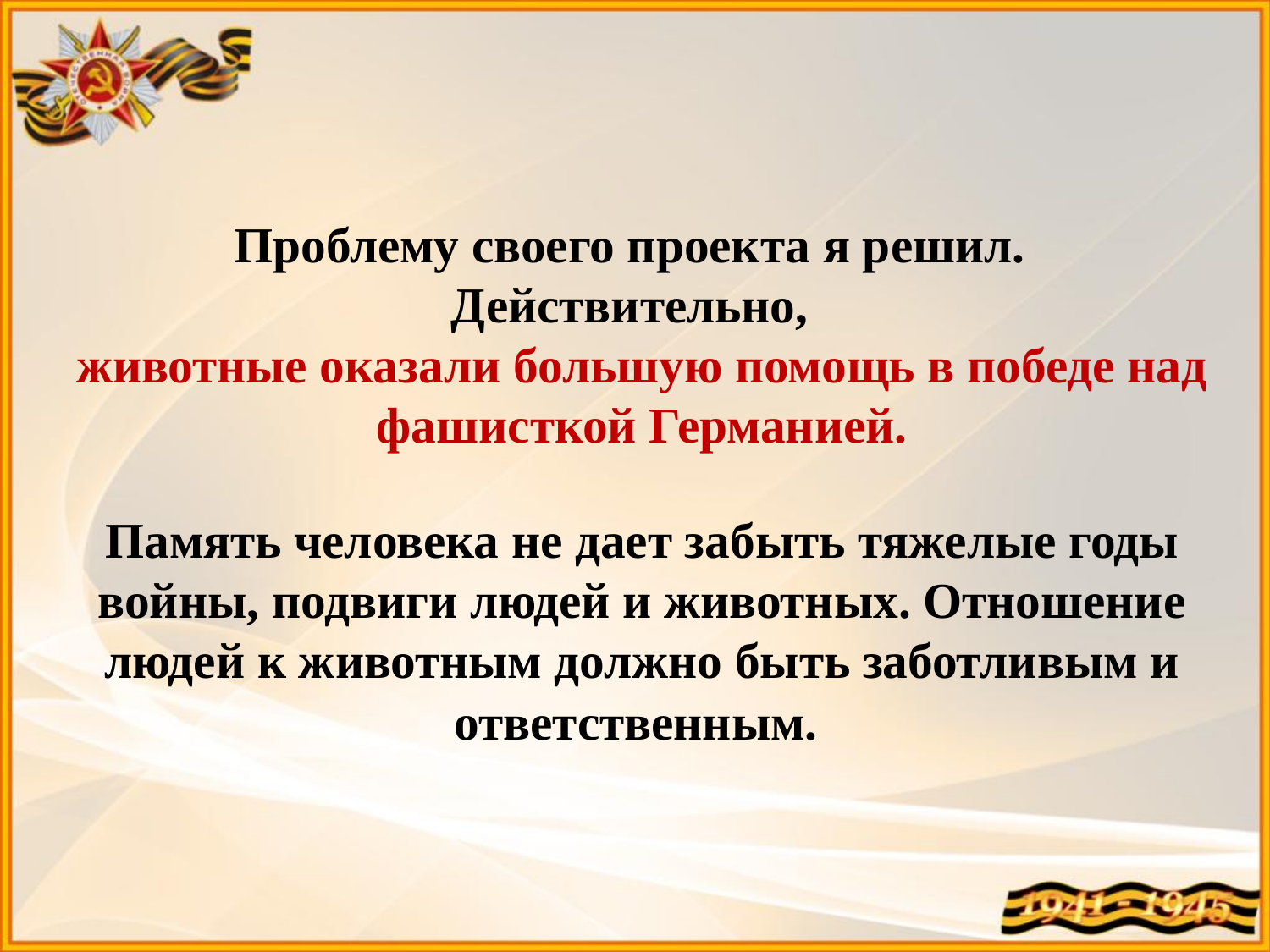

# Проблему своего проекта я решил. Действительно, животные оказали большую помощь в победе над фашисткой Германией. Память человека не дает забыть тяжелые годы войны, подвиги людей и животных. Отношение людей к животным должно быть заботливым и ответственным.